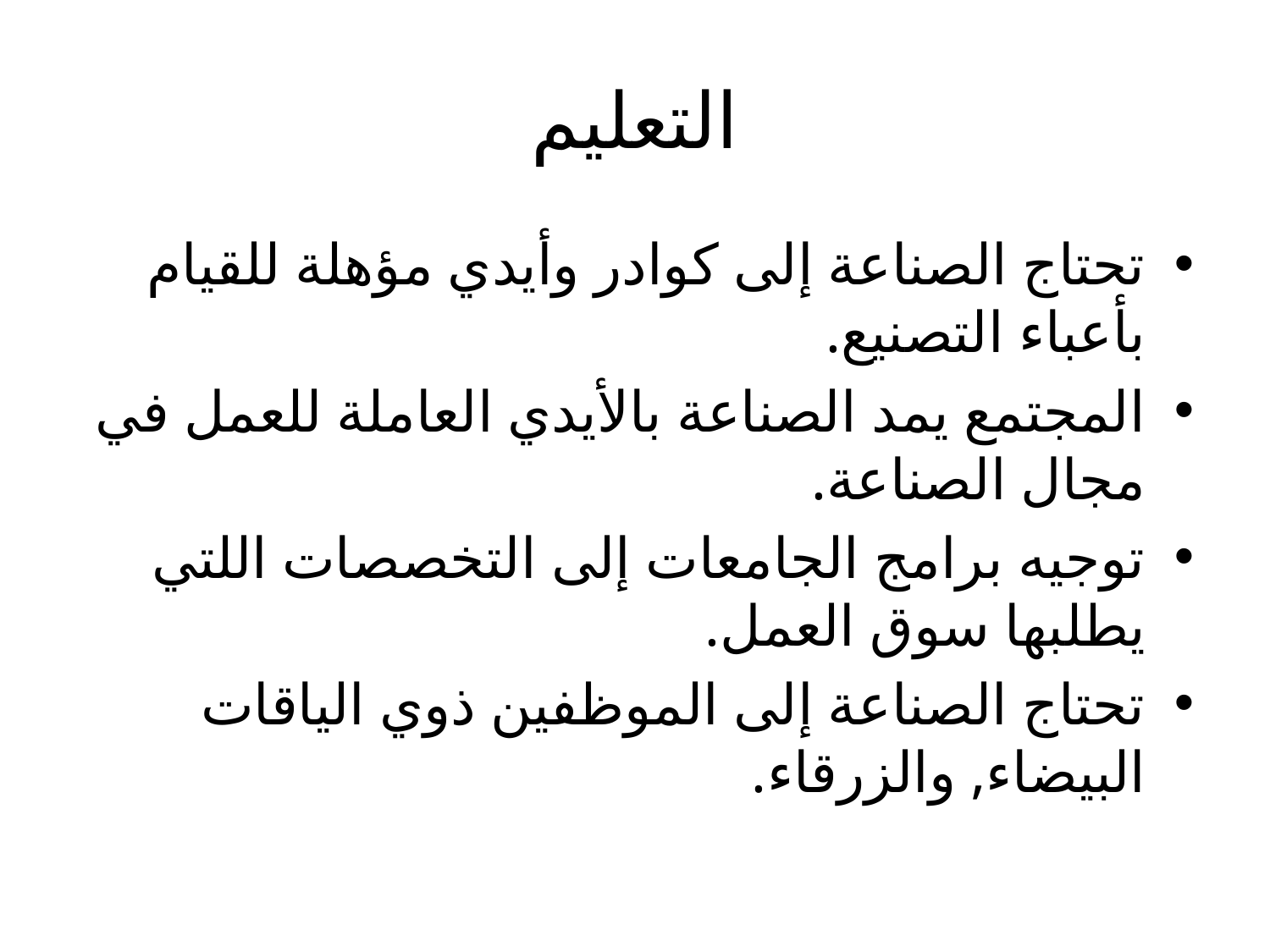

# التعليم
تحتاج الصناعة إلى كوادر وأيدي مؤهلة للقيام بأعباء التصنيع.
المجتمع يمد الصناعة بالأيدي العاملة للعمل في مجال الصناعة.
توجيه برامج الجامعات إلى التخصصات اللتي يطلبها سوق العمل.
تحتاج الصناعة إلى الموظفين ذوي الياقات البيضاء, والزرقاء.